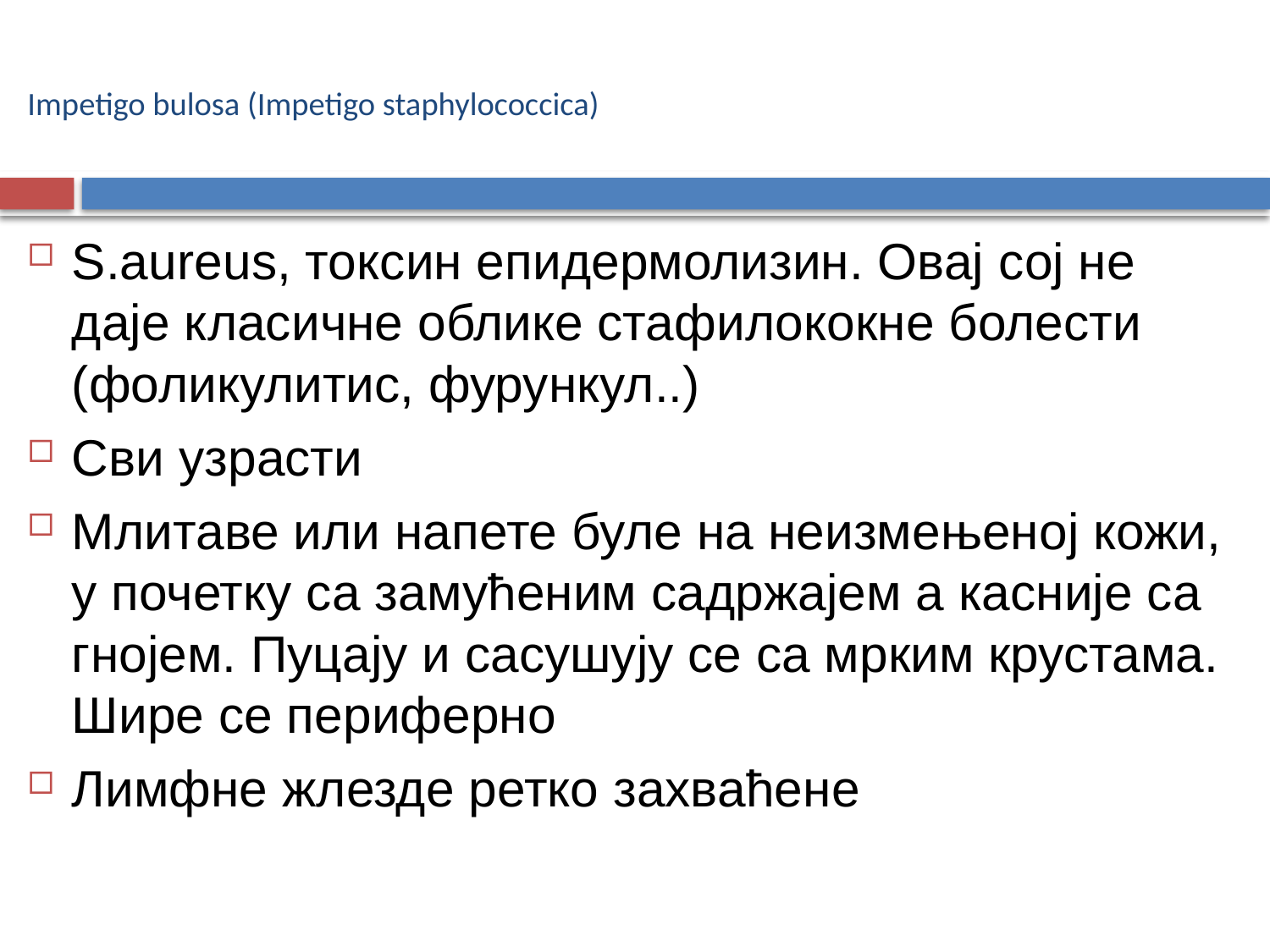

# Impetigo bulosa (Impetigo staphylococcica)
S.aureus, токсин епидермолизин. Овај сој не даје класичне облике стафилококне болести (фоликулитис, фурункул..)
Сви узрасти
Млитаве или напете буле на неизмењеној кожи, у почетку са замућеним садржајем а касније са гнојем. Пуцају и сасушују се са мрким крустама. Шире се периферно
Лимфне жлезде ретко захваћене